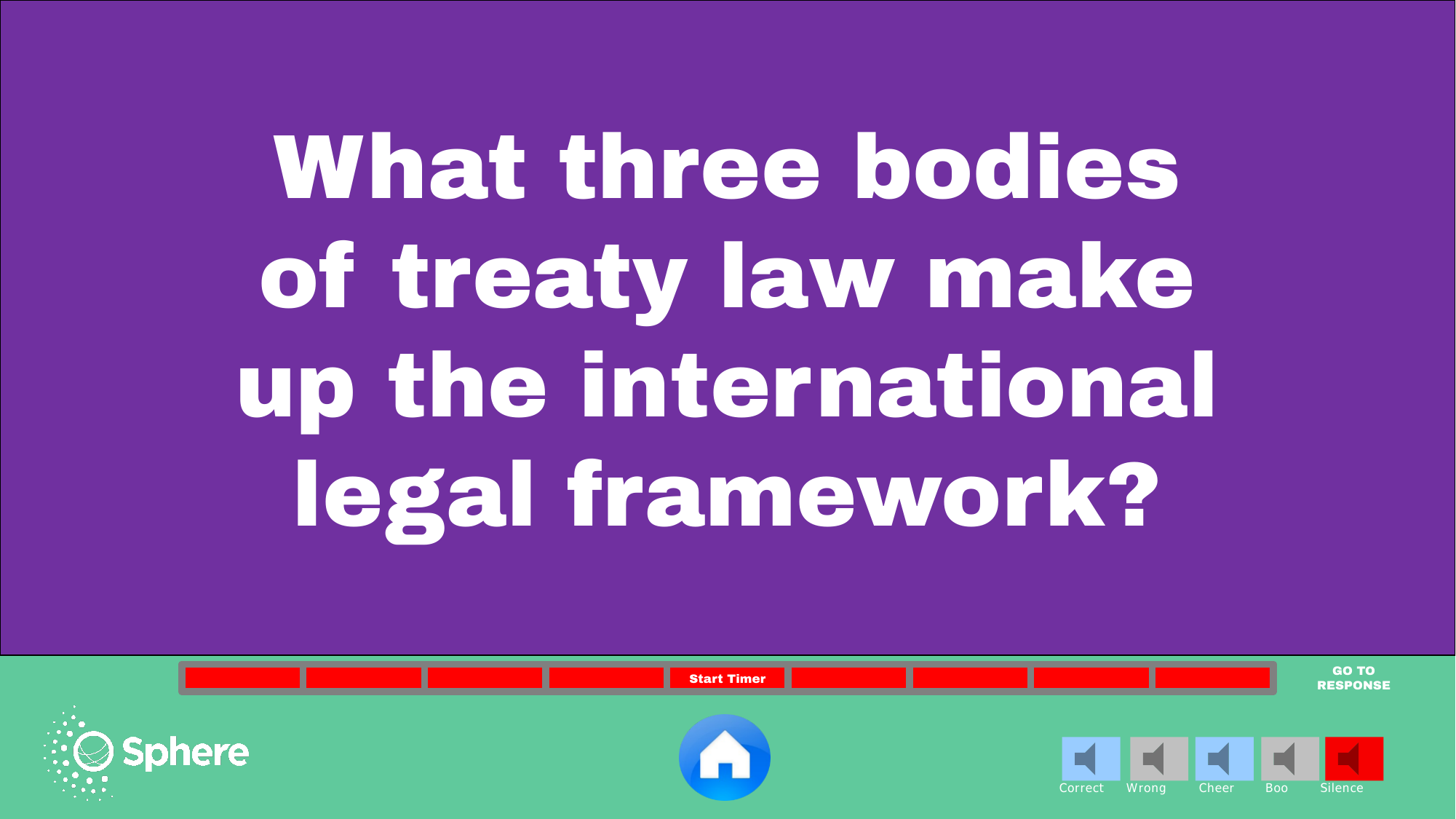

What three bodies of treaty law make up the international legal framework?